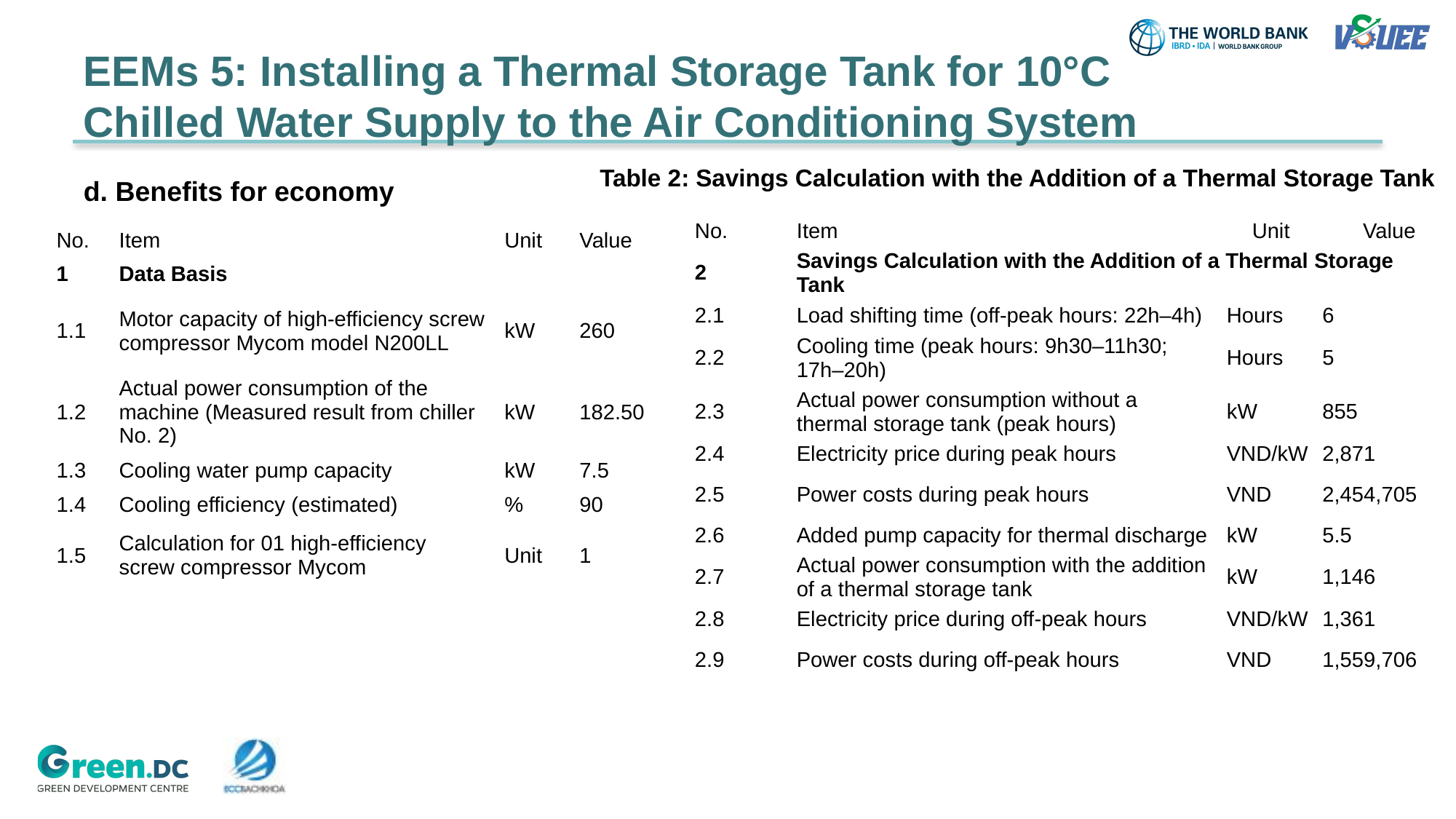

# EEMs 5: Installing a Thermal Storage Tank for 10°C Chilled Water Supply to the Air Conditioning System
Table 2: Savings Calculation with the Addition of a Thermal Storage Tank
d. Benefits for economy
| No. | Item |  | Unit |  | Value |
| --- | --- | --- | --- | --- | --- |
| 2 | Savings Calculation with the Addition of a Thermal Storage Tank |  |  |  |  |
| 2.1 | Load shifting time (off-peak hours: 22h–4h) | Hours | Hours | 6 | 6 |
| 2.2 | Cooling time (peak hours: 9h30–11h30; 17h–20h) | Hours | Hours | 5 | 5 |
| 2.3 | Actual power consumption without a thermal storage tank (peak hours) | kW | kW | 855 | 855 |
| 2.4 | Electricity price during peak hours | VND/kW | VND/kW | 2,871 | 2,871 |
| 2.5 | Power costs during peak hours | VND | VND | 2,454,705 | 2,454,705 |
| 2.6 | Added pump capacity for thermal discharge | kW | kW | 5.5 | 5.5 |
| 2.7 | Actual power consumption with the addition of a thermal storage tank | kW | kW | 1,146 | 1,146 |
| 2.8 | Electricity price during off-peak hours | VND/kW | VND/kW | 1,361 | 1,361 |
| 2.9 | Power costs during off-peak hours | VND | VND | 1,559,706 | 1,559,706 |
| No. | Item | Unit | Value |
| --- | --- | --- | --- |
| 1 | Data Basis |  |  |
| 1.1 | Motor capacity of high-efficiency screw compressor Mycom model N200LL | kW | 260 |
| 1.2 | Actual power consumption of the machine (Measured result from chiller No. 2) | kW | 182.50 |
| 1.3 | Cooling water pump capacity | kW | 7.5 |
| 1.4 | Cooling efficiency (estimated) | % | 90 |
| 1.5 | Calculation for 01 high-efficiency screw compressor Mycom | Unit | 1 |